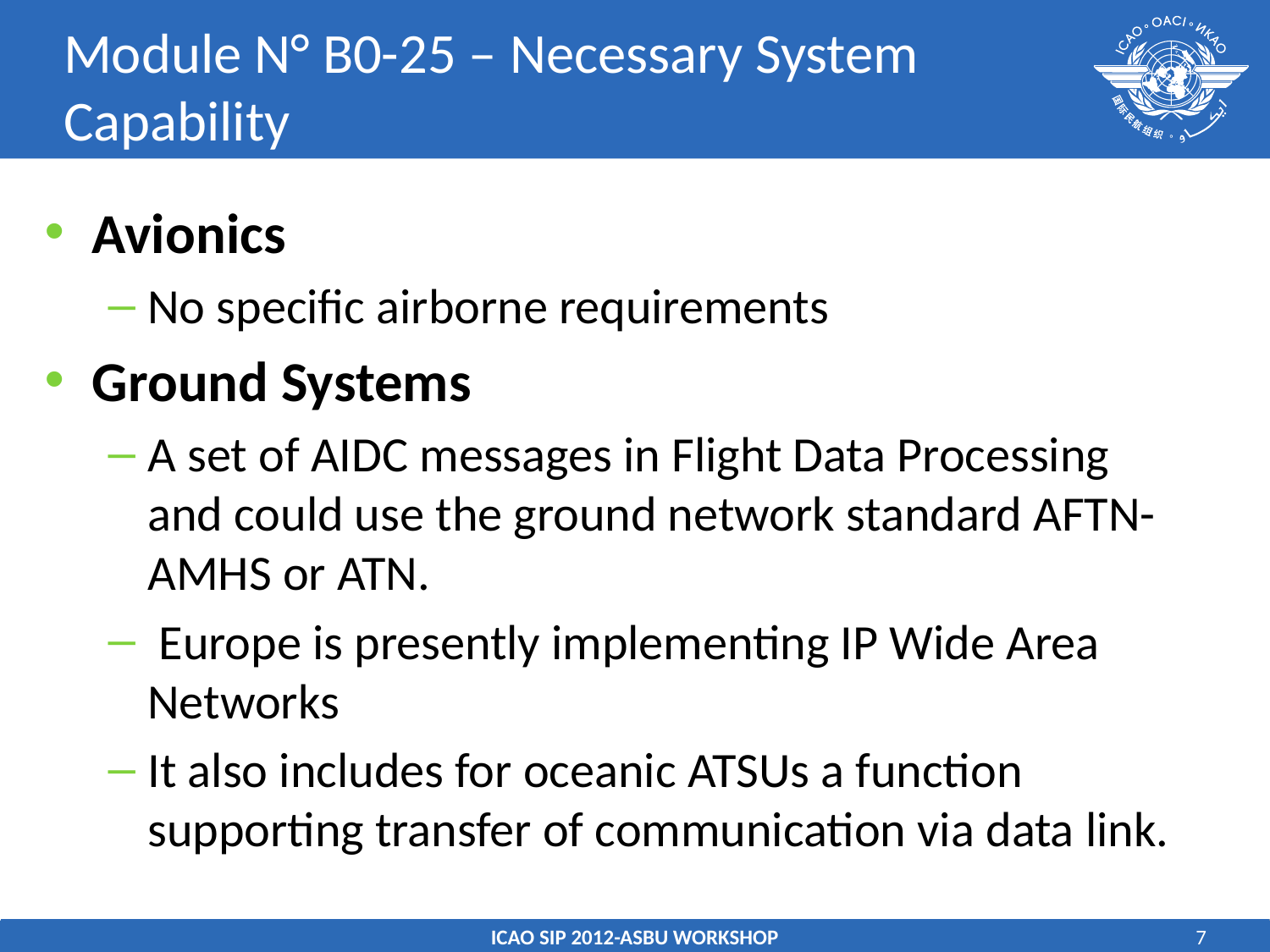

# Module N° B0-25 – Necessary System Capability
Avionics
No specific airborne requirements
Ground Systems
A set of AIDC messages in Flight Data Processing and could use the ground network standard AFTN-AMHS or ATN.
 Europe is presently implementing IP Wide Area Networks
It also includes for oceanic ATSUs a function supporting transfer of communication via data link.

ICAO SIP 2012-ASBU WORKSHOP
7